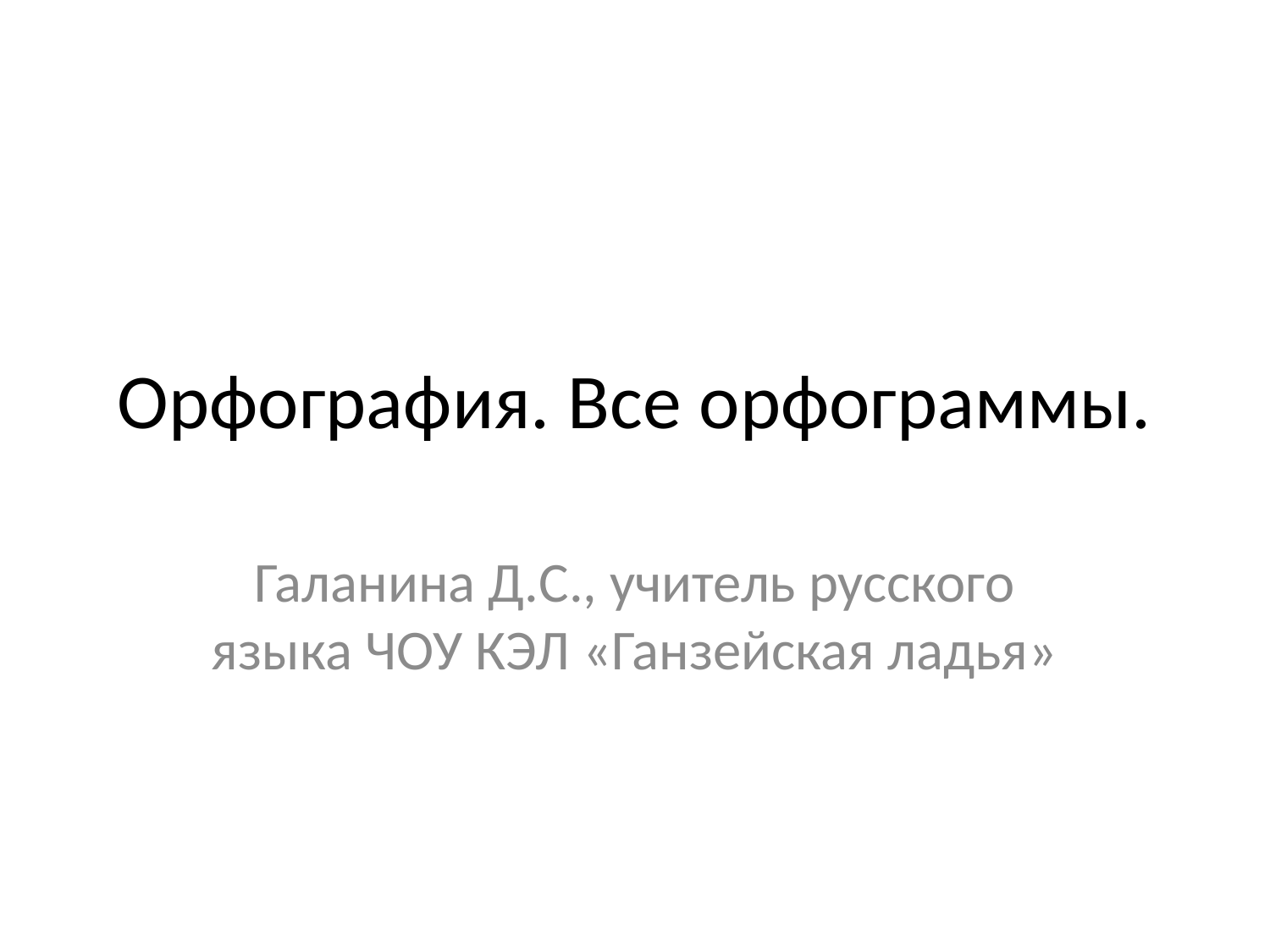

# Орфография. Все орфограммы.
Галанина Д.С., учитель русского языка ЧОУ КЭЛ «Ганзейская ладья»